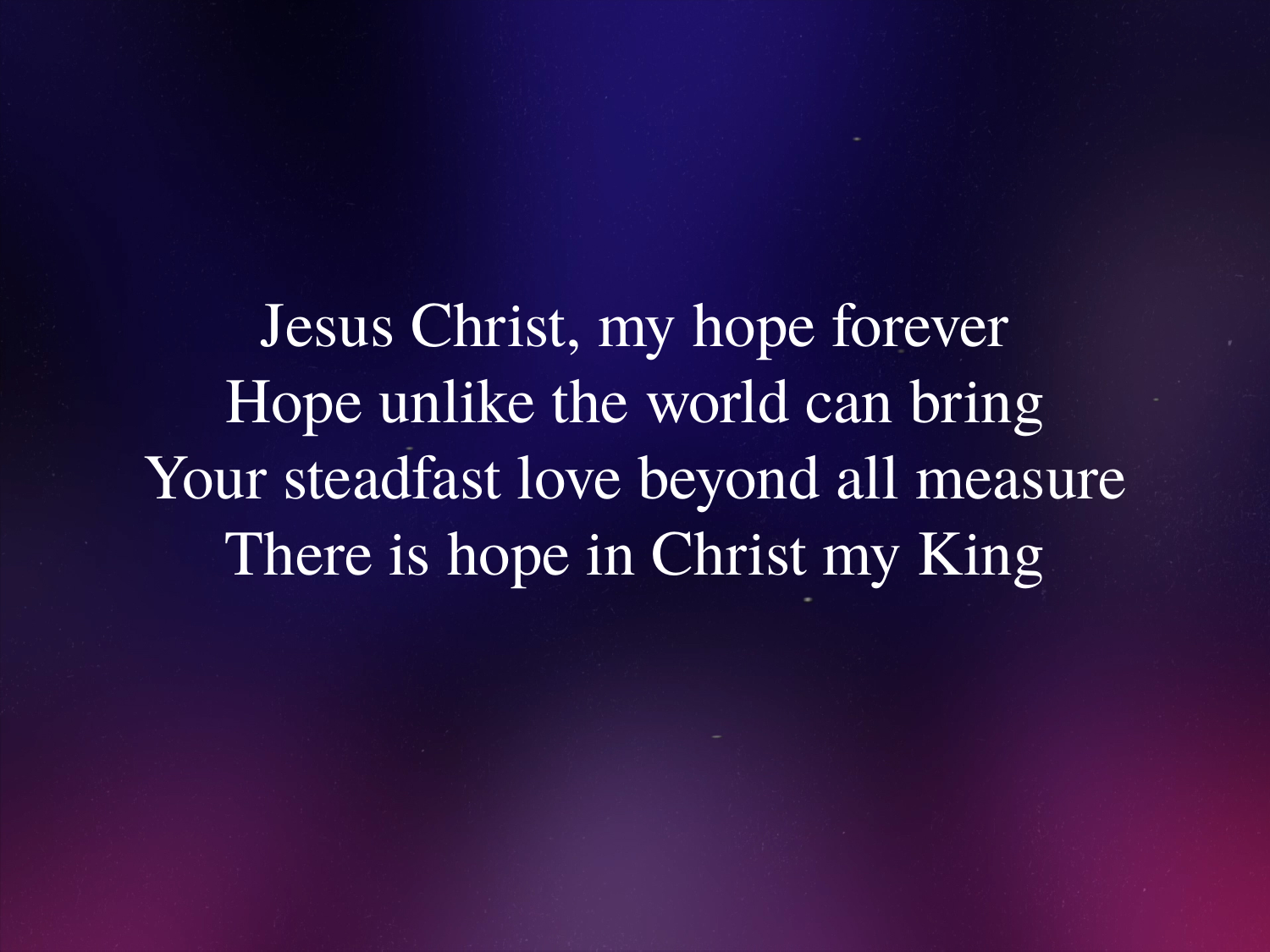

# Jesus Christ, my hope forever Hope unlike the world can bring Your steadfast love beyond all measure There is hope in Christ my King